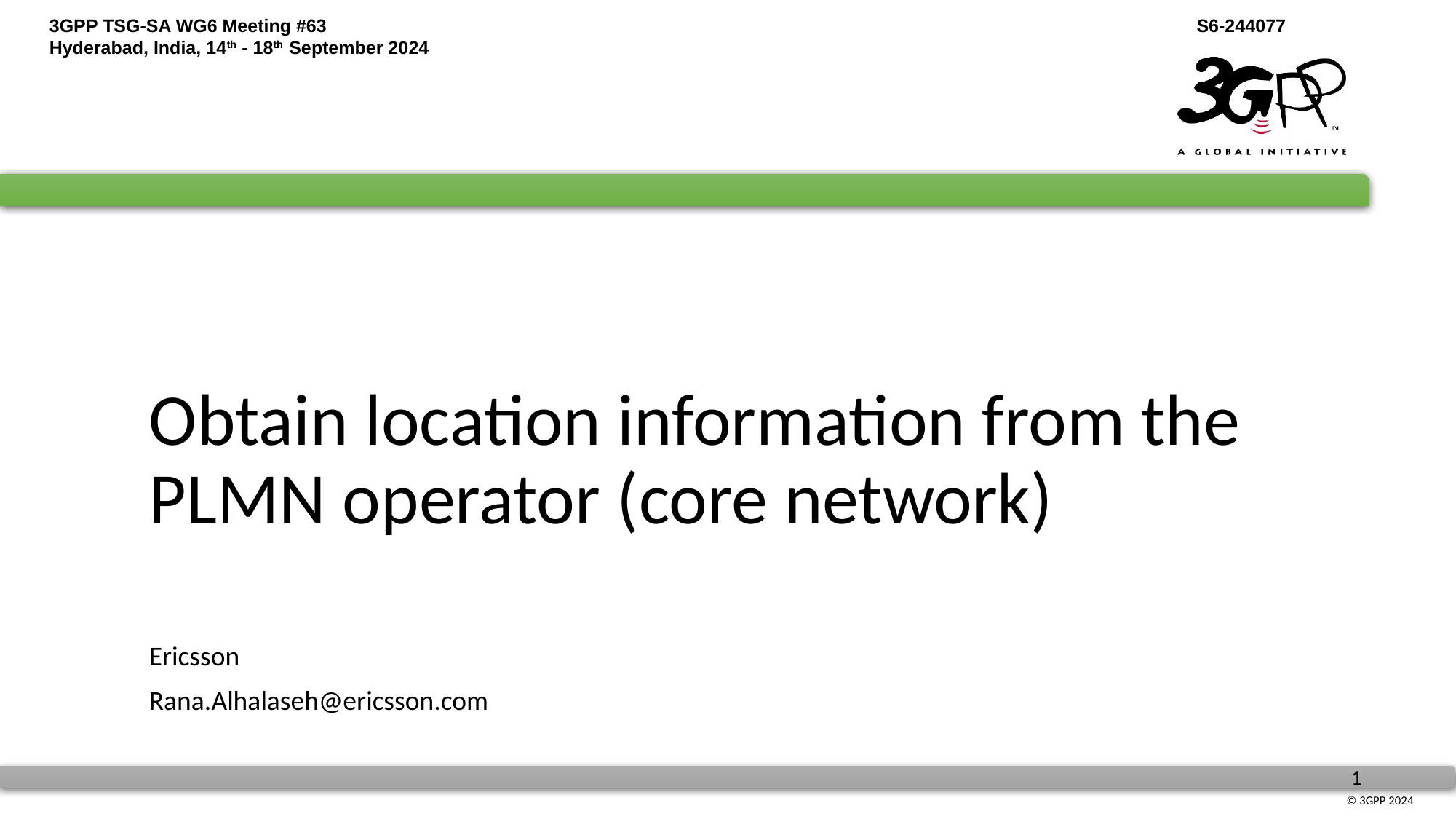

# Obtain location information from the PLMN operator (core network)
Ericsson
Rana.Alhalaseh@ericsson.com